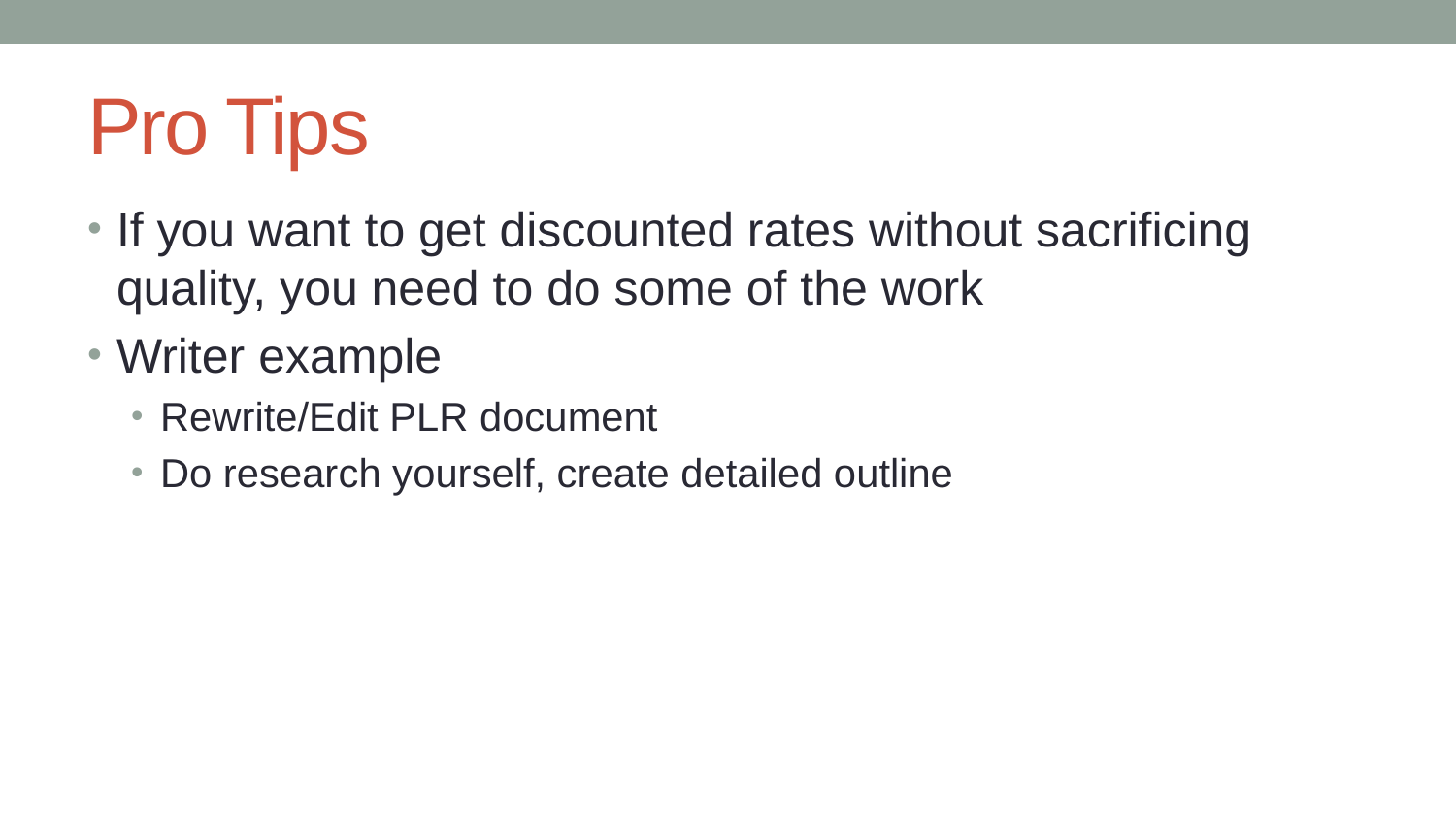

# Pro Tips
If you want to get discounted rates without sacrificing quality, you need to do some of the work
Writer example
Rewrite/Edit PLR document
Do research yourself, create detailed outline